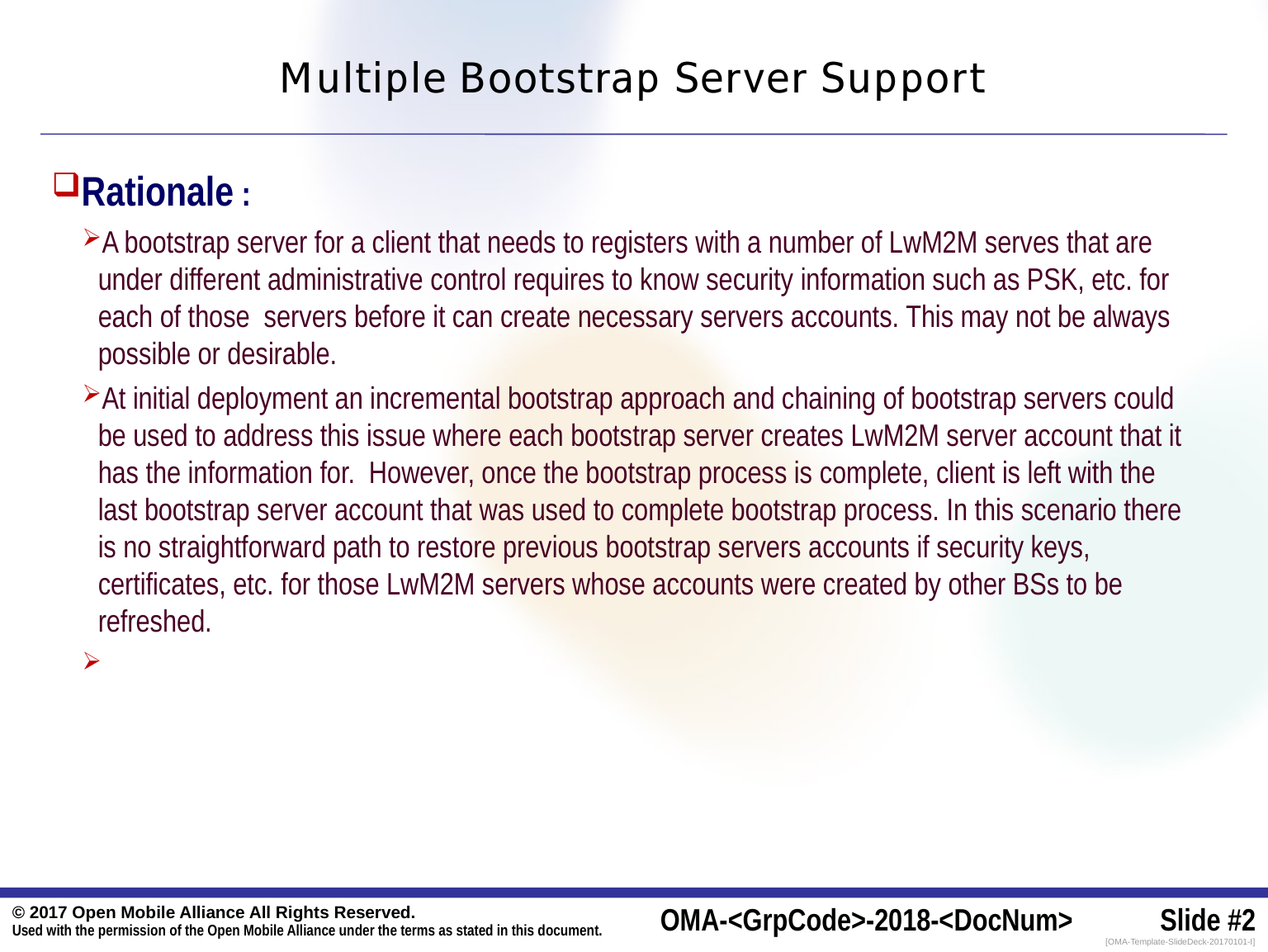

# Multiple Bootstrap Server Support
Rationale :
A bootstrap server for a client that needs to registers with a number of LwM2M serves that are under different administrative control requires to know security information such as PSK, etc. for each of those  servers before it can create necessary servers accounts. This may not be always possible or desirable.
At initial deployment an incremental bootstrap approach and chaining of bootstrap servers could be used to address this issue where each bootstrap server creates LwM2M server account that it has the information for.  However, once the bootstrap process is complete, client is left with the last bootstrap server account that was used to complete bootstrap process. In this scenario there is no straightforward path to restore previous bootstrap servers accounts if security keys, certificates, etc. for those LwM2M servers whose accounts were created by other BSs to be refreshed.